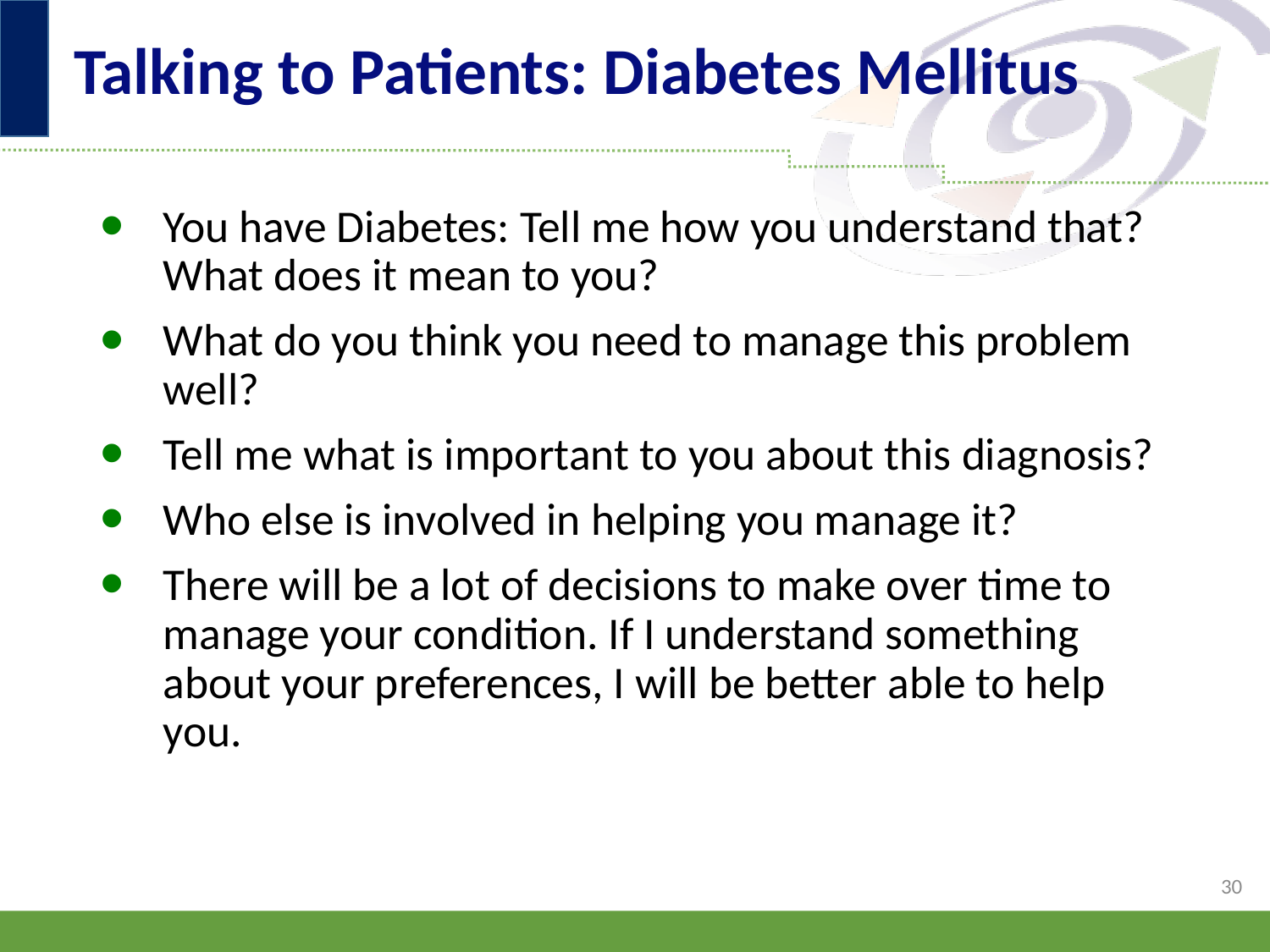

# Talking to Patients: Diabetes Mellitus
You have Diabetes: Tell me how you understand that? What does it mean to you?
What do you think you need to manage this problem well?
Tell me what is important to you about this diagnosis?
Who else is involved in helping you manage it?
There will be a lot of decisions to make over time to manage your condition. If I understand something about your preferences, I will be better able to help you.
30